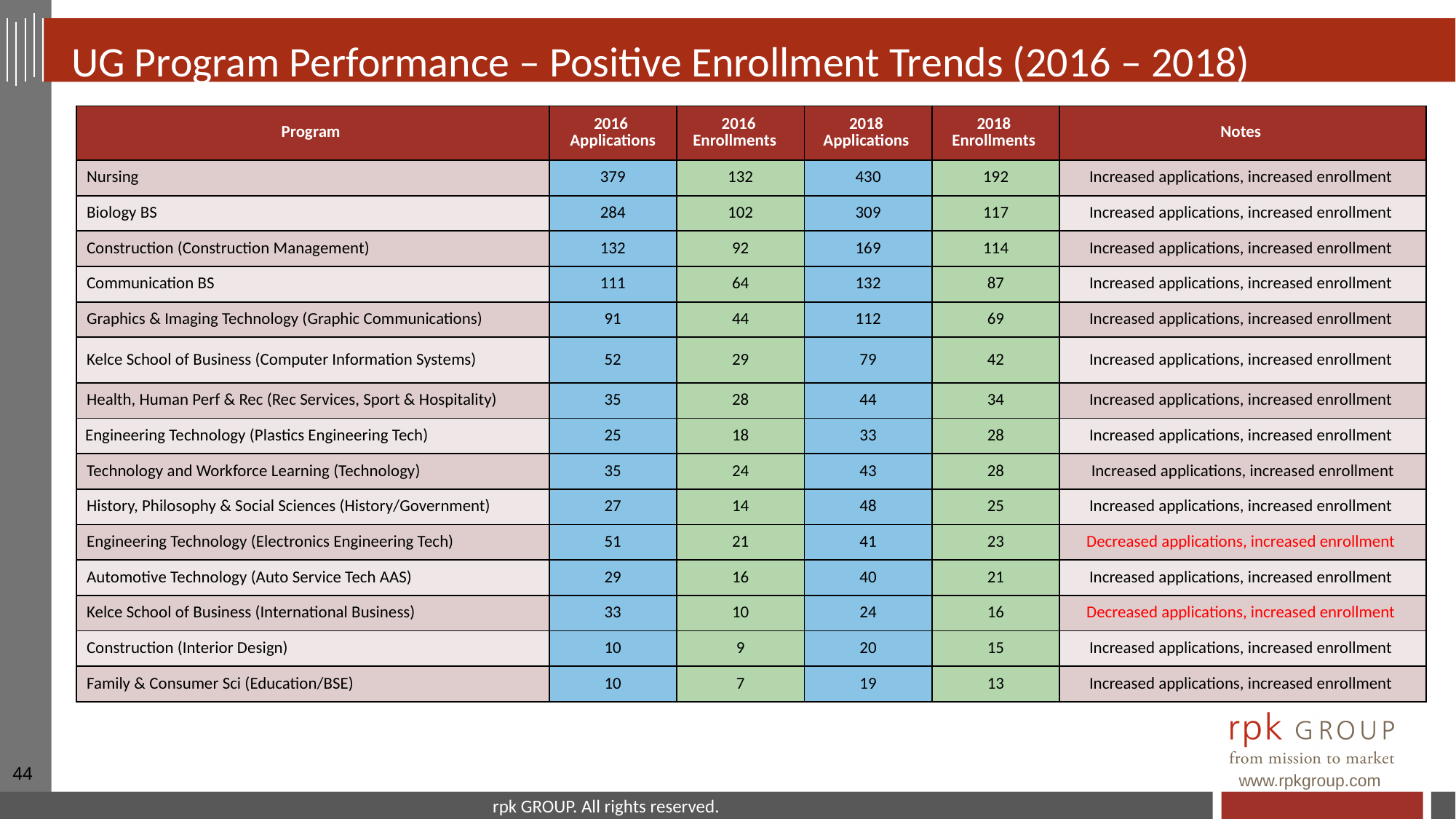

# UG Program Performance – Positive Enrollment Trends (2016 – 2018)
| Program | 2016 Applications | 2016 Enrollments | 2018 Applications | 2018 Enrollments | Notes |
| --- | --- | --- | --- | --- | --- |
| Nursing | 379 | 132 | 430 | 192 | Increased applications, increased enrollment |
| Biology BS | 284 | 102 | 309 | 117 | Increased applications, increased enrollment |
| Construction (Construction Management) | 132 | 92 | 169 | 114 | Increased applications, increased enrollment |
| Communication BS | 111 | 64 | 132 | 87 | Increased applications, increased enrollment |
| Graphics & Imaging Technology (Graphic Communications) | 91 | 44 | 112 | 69 | Increased applications, increased enrollment |
| Kelce School of Business (Computer Information Systems) | 52 | 29 | 79 | 42 | Increased applications, increased enrollment |
| Health, Human Perf & Rec (Rec Services, Sport & Hospitality) | 35 | 28 | 44 | 34 | Increased applications, increased enrollment |
| Engineering Technology (Plastics Engineering Tech) | 25 | 18 | 33 | 28 | Increased applications, increased enrollment |
| Technology and Workforce Learning (Technology) | 35 | 24 | 43 | 28 | Increased applications, increased enrollment |
| History, Philosophy & Social Sciences (History/Government) | 27 | 14 | 48 | 25 | Increased applications, increased enrollment |
| Engineering Technology (Electronics Engineering Tech) | 51 | 21 | 41 | 23 | Decreased applications, increased enrollment |
| Automotive Technology (Auto Service Tech AAS) | 29 | 16 | 40 | 21 | Increased applications, increased enrollment |
| Kelce School of Business (International Business) | 33 | 10 | 24 | 16 | Decreased applications, increased enrollment |
| Construction (Interior Design) | 10 | 9 | 20 | 15 | Increased applications, increased enrollment |
| Family & Consumer Sci (Education/BSE) | 10 | 7 | 19 | 13 | Increased applications, increased enrollment |
44